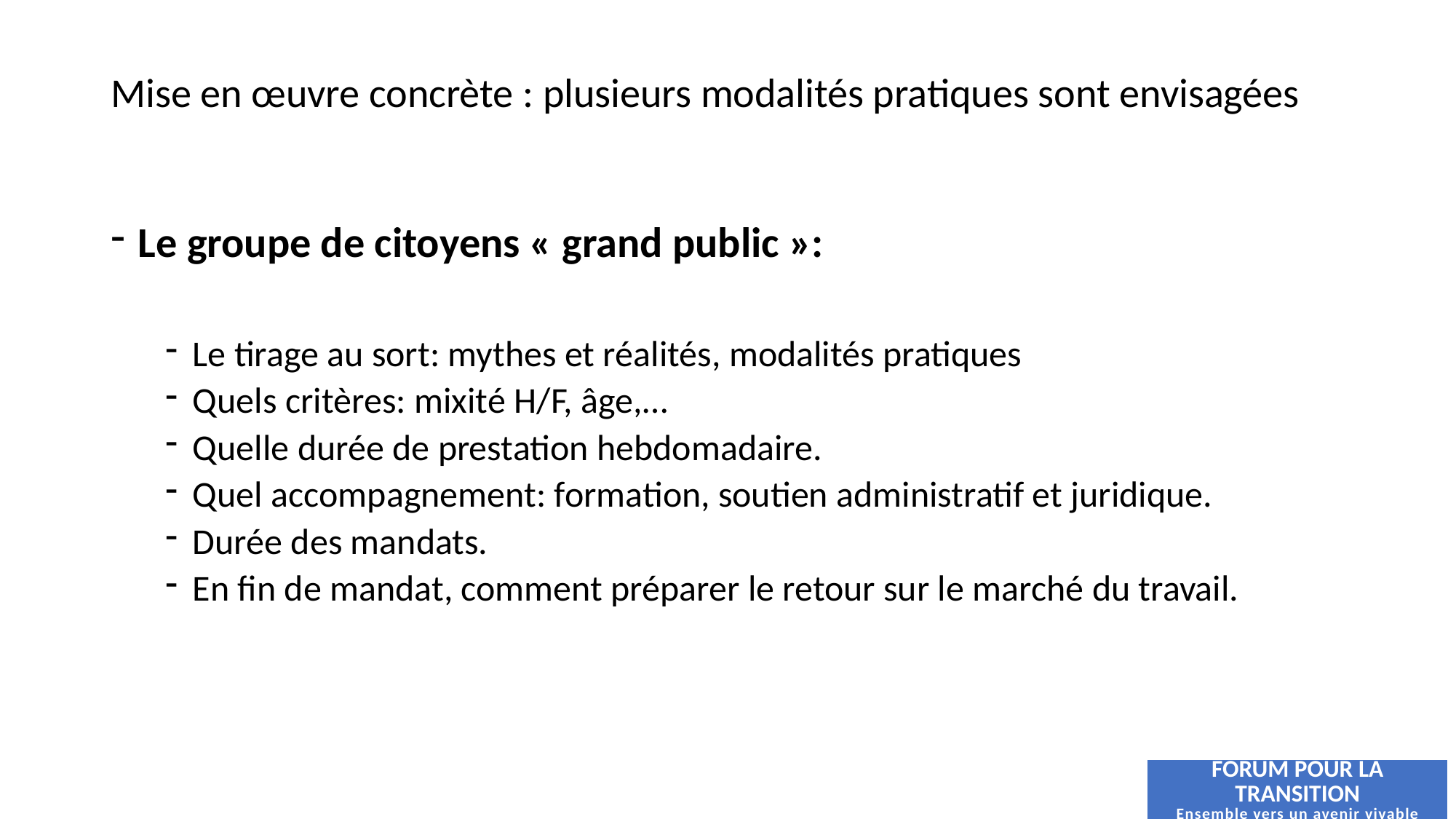

# Mise en œuvre concrète : plusieurs modalités pratiques sont envisagées

Le groupe de citoyens « grand public »:

Le tirage au sort: mythes et réalités, modalités pratiques
Quels critères: mixité H/F, âge,…
Quelle durée de prestation hebdomadaire.
Quel accompagnement: formation, soutien administratif et juridique.
Durée des mandats.
En fin de mandat, comment préparer le retour sur le marché du travail.